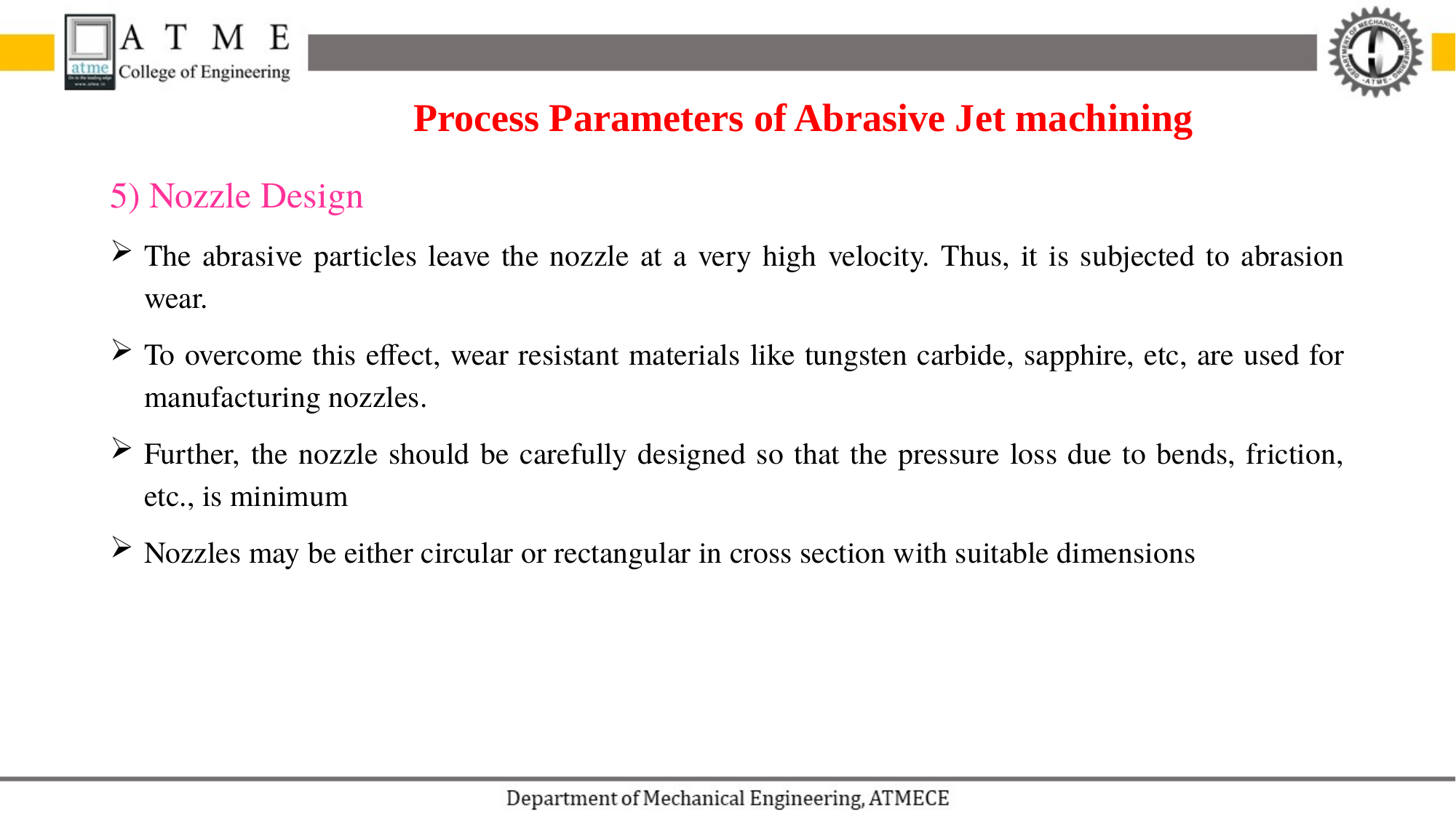

Process Parameters of Abrasive Jet machining
5) Nozzle Design
The abrasive particles leave the nozzle at a very high velocity. Thus, it is subjected to abrasion wear.
To overcome this effect, wear resistant materials like tungsten carbide, sapphire, etc, are used for manufacturing nozzles.
Further, the nozzle should be carefully designed so that the pressure loss due to bends, friction, etc., is minimum
Nozzles may be either circular or rectangular in cross section with suitable dimensions